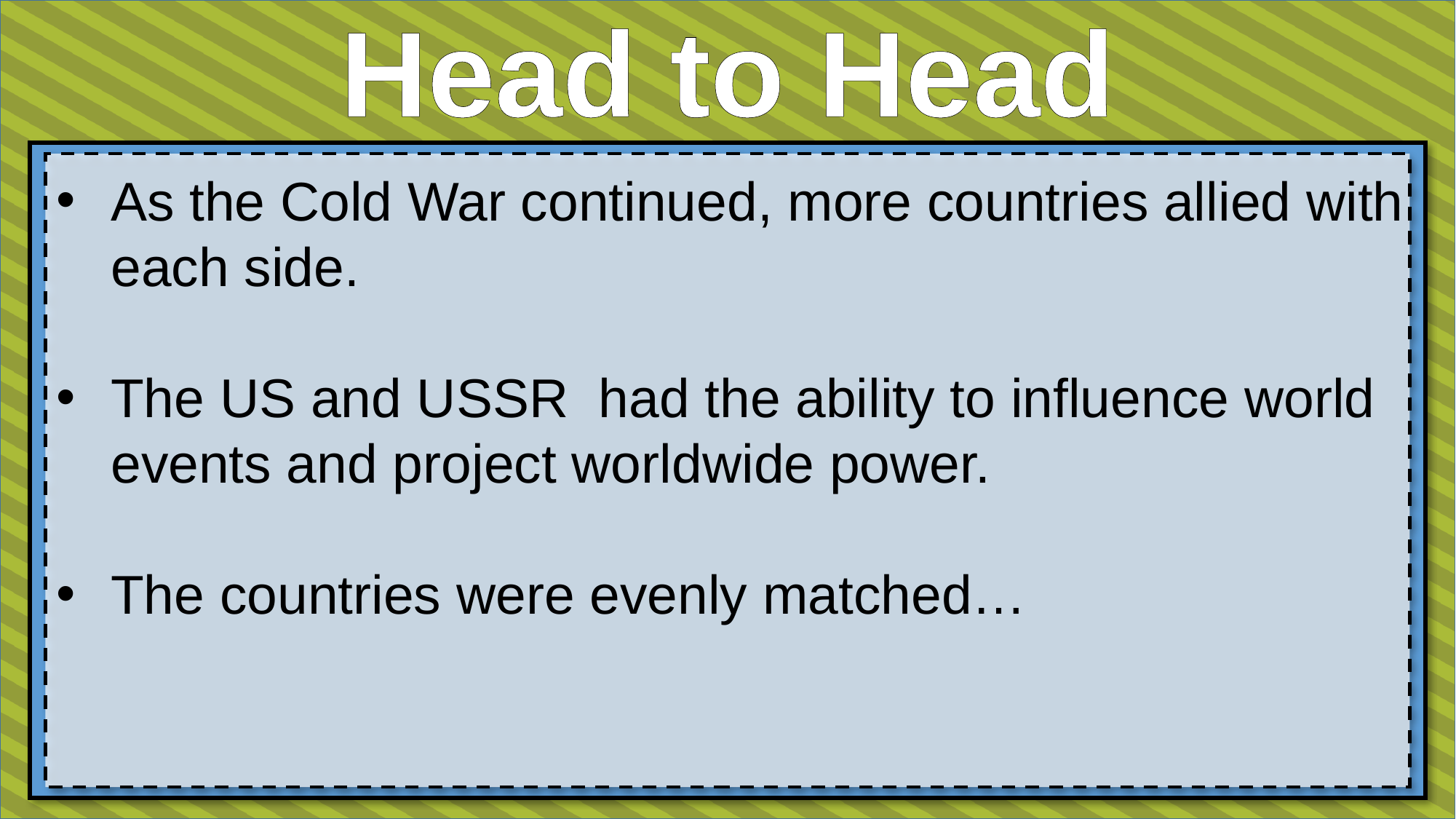

Head to Head

As the Cold War continued, more countries allied with each side.

The US and USSR  had the ability to influence world events and project worldwide power.

The countries were evenly matched…